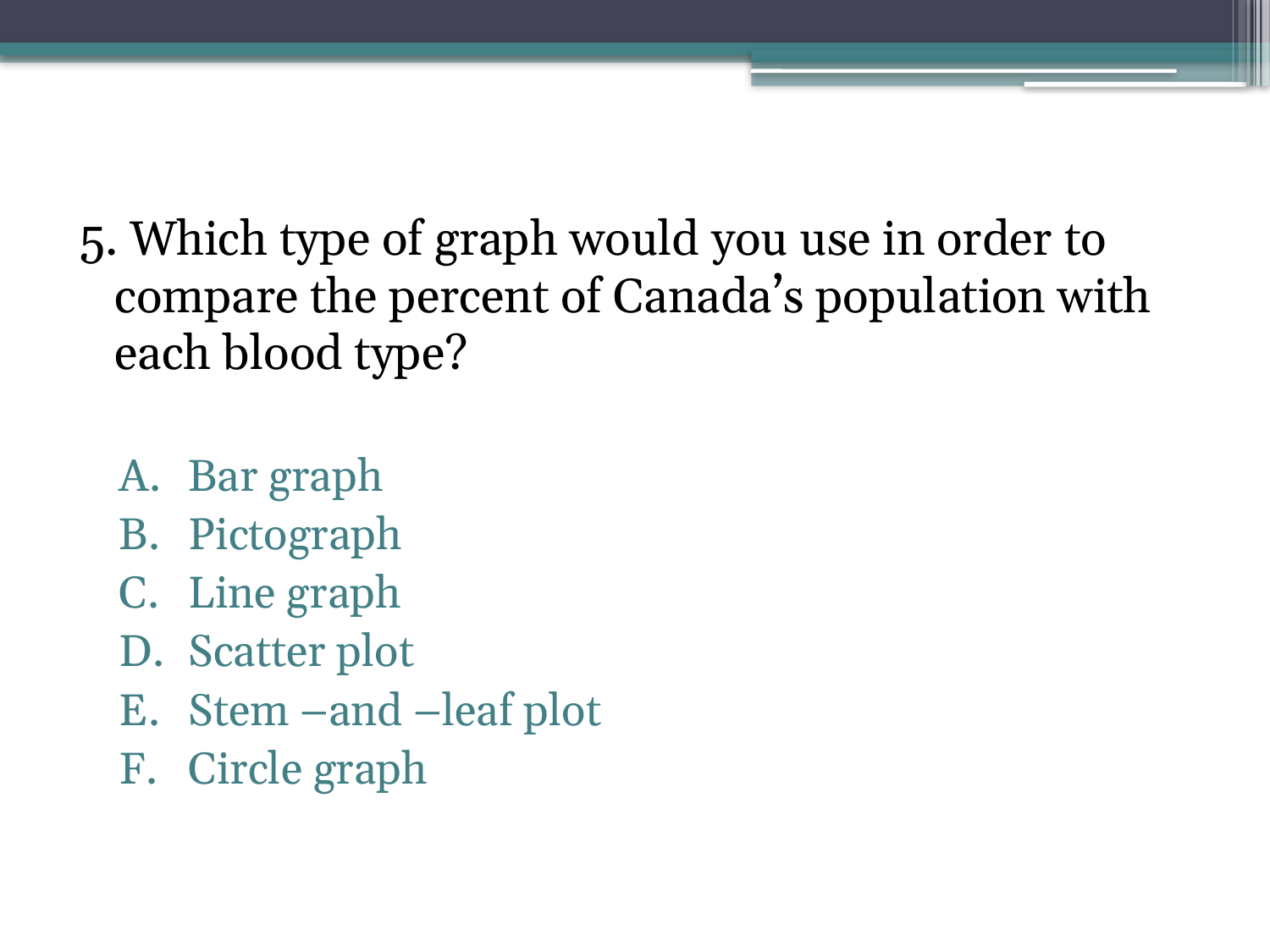

5. Which type of graph would you use in order to compare the percent of Canada’s population with each blood type?

Bar graph
Pictograph
Line graph
Scatter plot
Stem –and –leaf plot
Circle graph